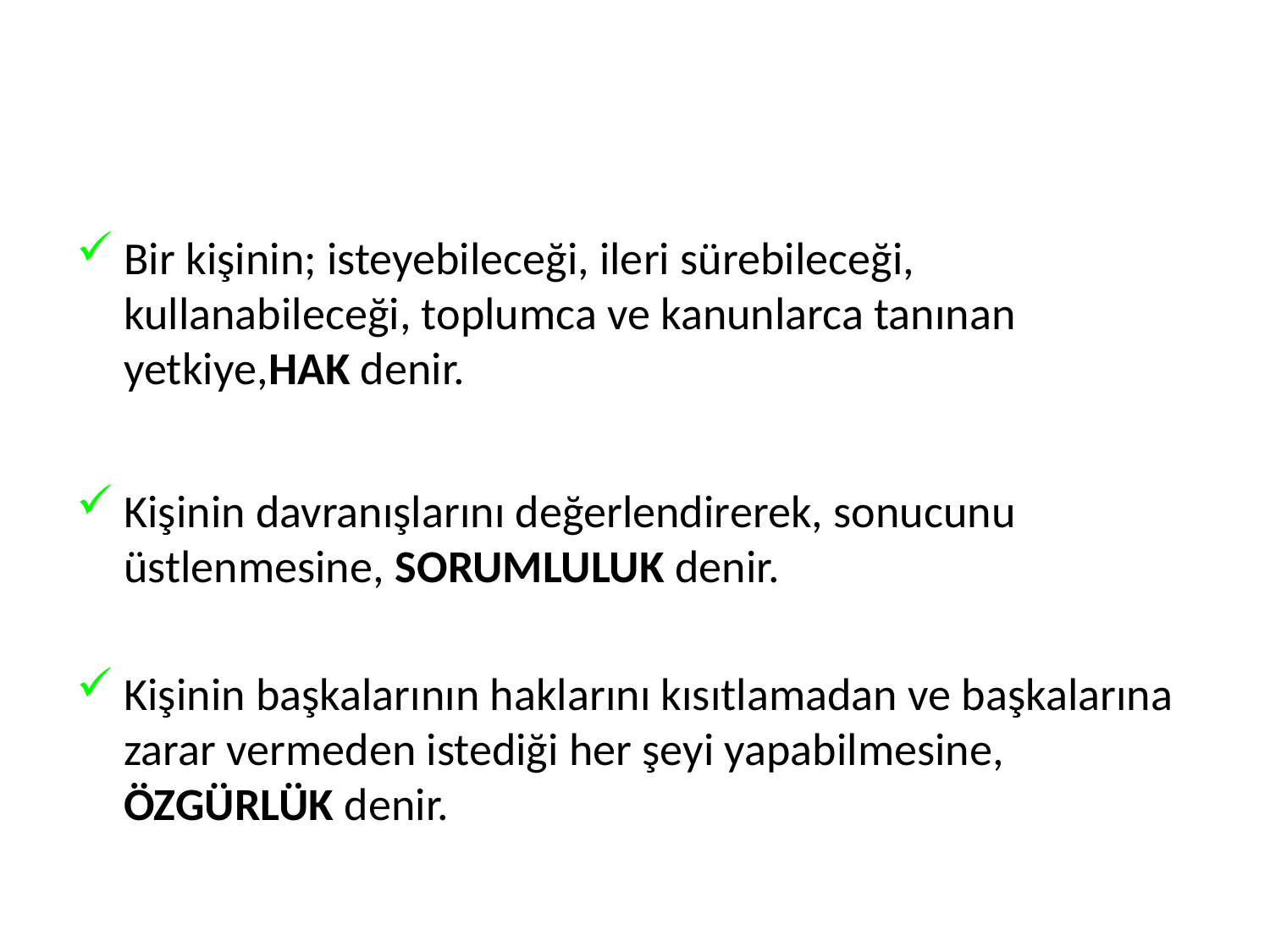

#
Bir kişinin; isteyebileceği, ileri sürebileceği, kullanabileceği, toplumca ve kanunlarca tanınan yetkiye,HAK denir.

Kişinin davranışlarını değerlendirerek, sonucunu üstlenmesine, SORUMLULUK denir.

Kişinin başkalarının haklarını kısıtlamadan ve başkalarına zarar vermeden istediği her şeyi yapabilmesine, ÖZGÜRLÜK denir.